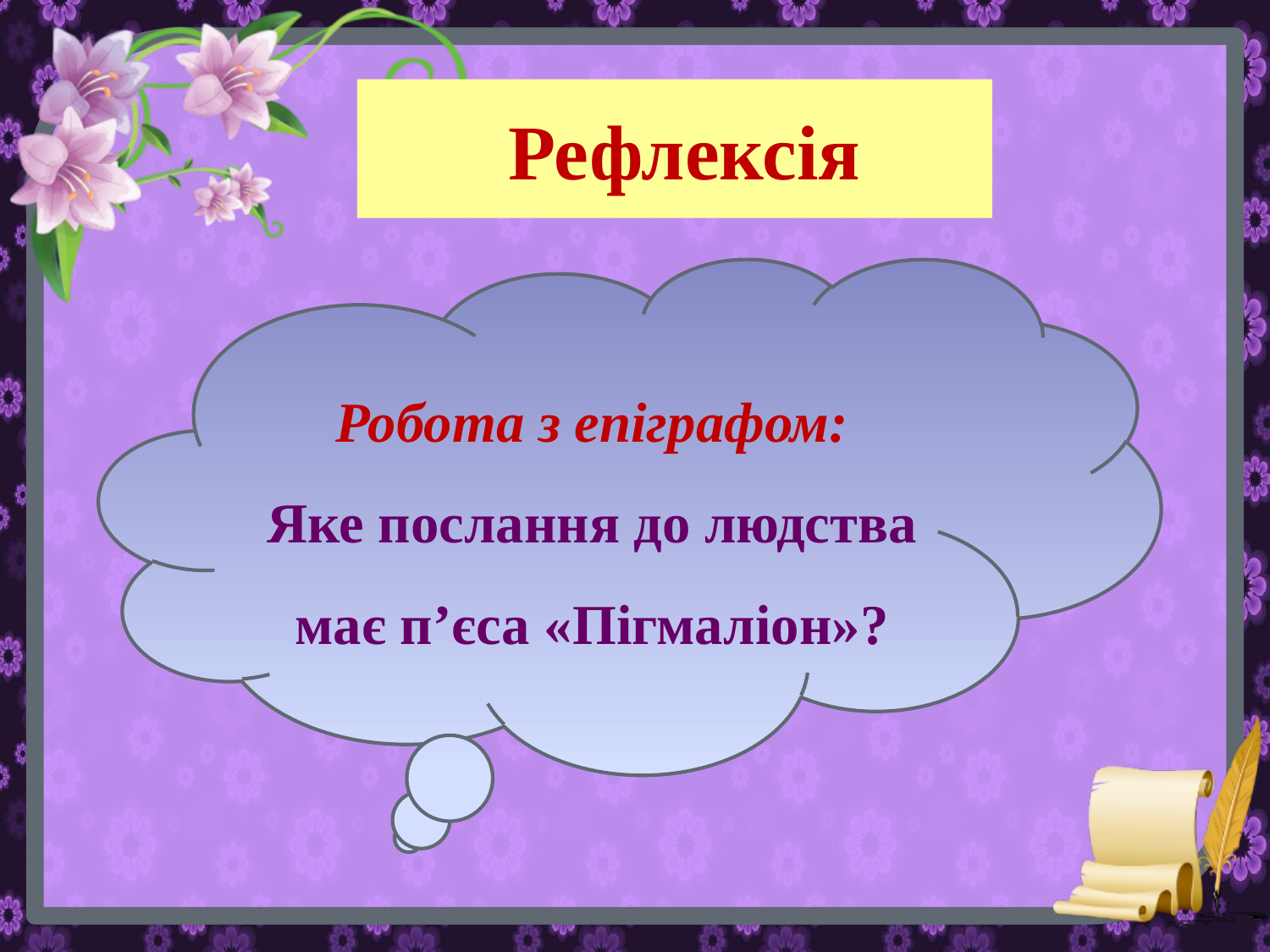

# Рефлексія
Робота з епіграфом:
Яке послання до людства має п’єса «Пігмаліон»?